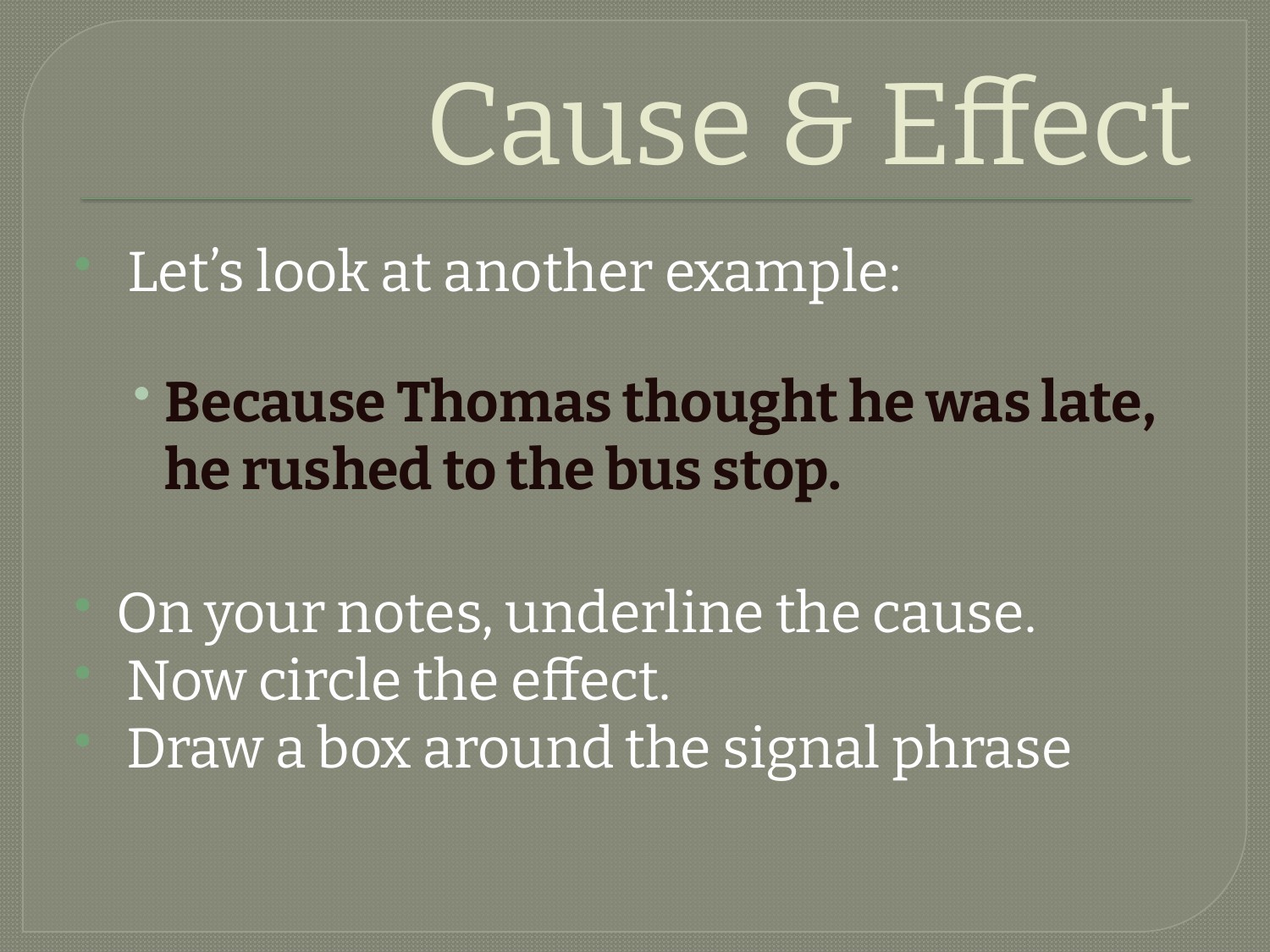

# Cause & Effect
 Let’s look at another example:

Because Thomas thought he was late, he rushed to the bus stop.

On your notes, underline the cause.
 Now circle the effect.
 Draw a box around the signal phrase